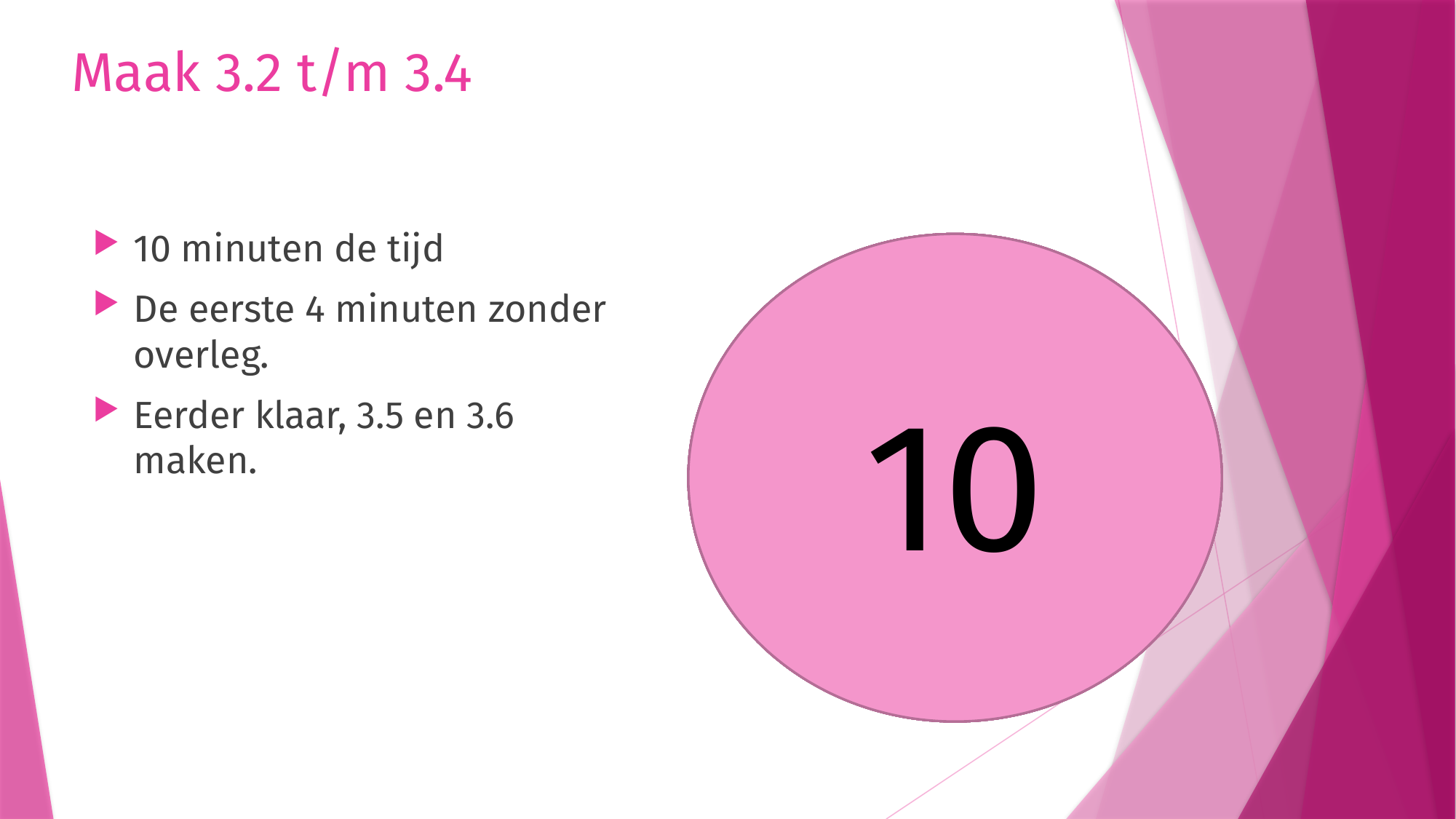

# Maak 3.2 t/m 3.4
10 minuten de tijd
De eerste 4 minuten zonder overleg.
Eerder klaar, 3.5 en 3.6 maken.
10
8
9
5
6
7
4
3
1
2